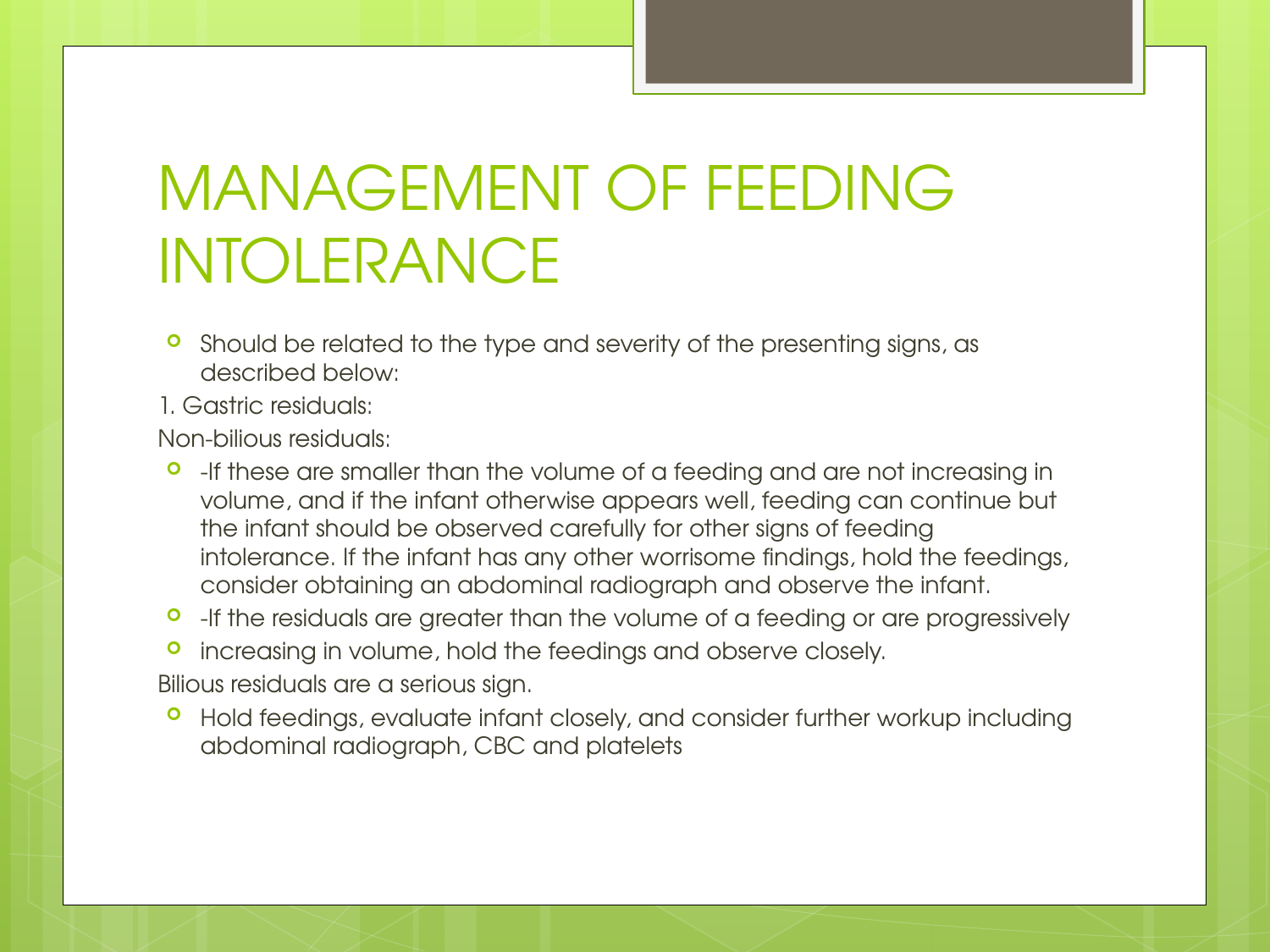

# MANAGEMENT OF FEEDING INTOLERANCE
Should be related to the type and severity of the presenting signs, as described below:
1. Gastric residuals:
Non-bilious residuals:
-If these are smaller than the volume of a feeding and are not increasing in volume, and if the infant otherwise appears well, feeding can continue but the infant should be observed carefully for other signs of feeding intolerance. If the infant has any other worrisome findings, hold the feedings, consider obtaining an abdominal radiograph and observe the infant.
-If the residuals are greater than the volume of a feeding or are progressively
increasing in volume, hold the feedings and observe closely.
Bilious residuals are a serious sign.
Hold feedings, evaluate infant closely, and consider further workup including abdominal radiograph, CBC and platelets